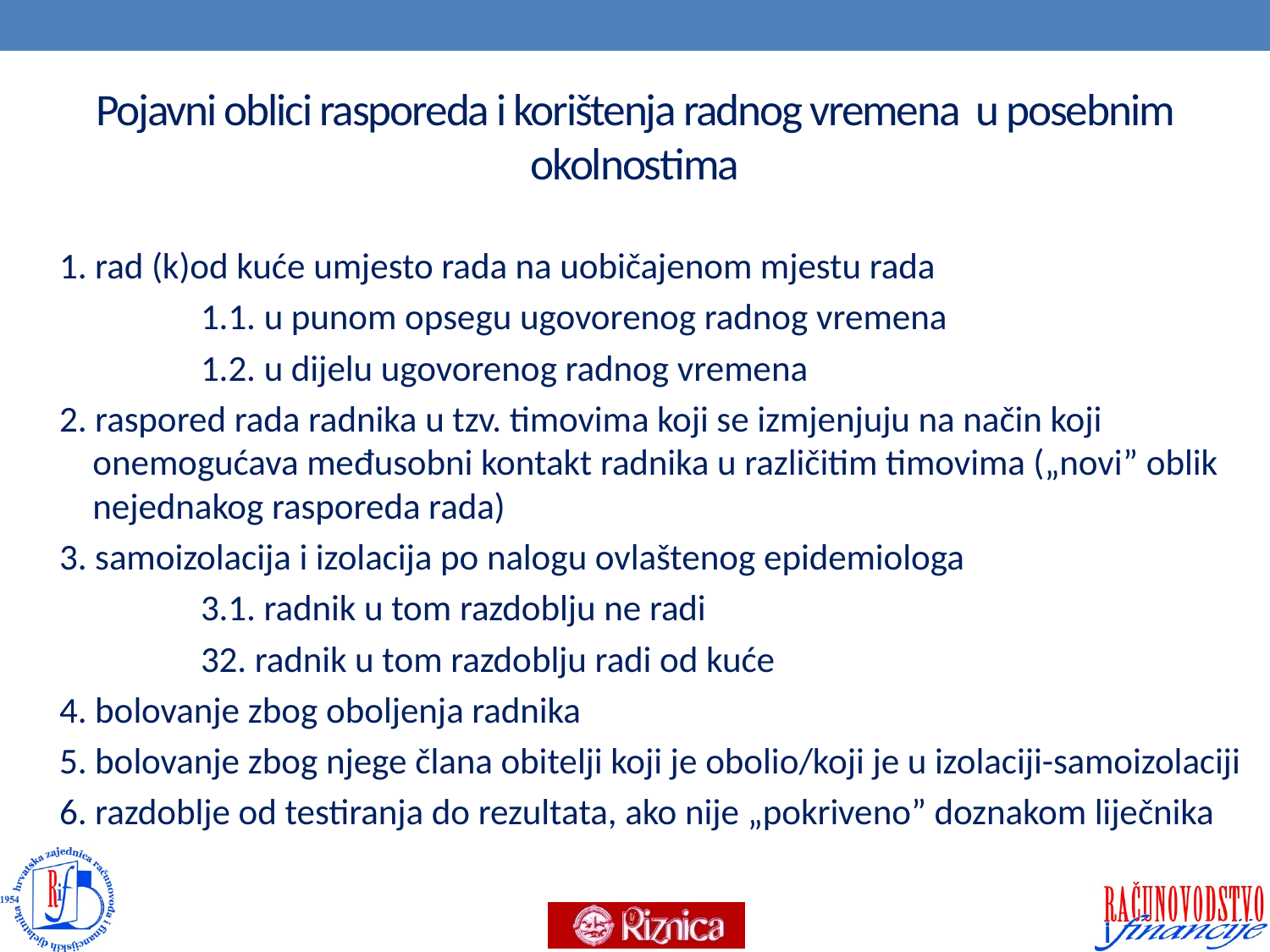

# Pojavni oblici rasporeda i korištenja radnog vremena  u posebnim okolnostima
1. rad (k)od kuće umjesto rada na uobičajenom mjestu rada
1.1. u punom opsegu ugovorenog radnog vremena
1.2. u dijelu ugovorenog radnog vremena
2. raspored rada radnika u tzv. timovima koji se izmjenjuju na način koji onemogućava međusobni kontakt radnika u različitim timovima („novi” oblik nejednakog rasporeda rada)
3. samoizolacija i izolacija po nalogu ovlaštenog epidemiologa
3.1. radnik u tom razdoblju ne radi
32. radnik u tom razdoblju radi od kuće
4. bolovanje zbog oboljenja radnika
5. bolovanje zbog njege člana obitelji koji je obolio/koji je u izolaciji-samoizolaciji
6. razdoblje od testiranja do rezultata, ako nije „pokriveno” doznakom liječnika